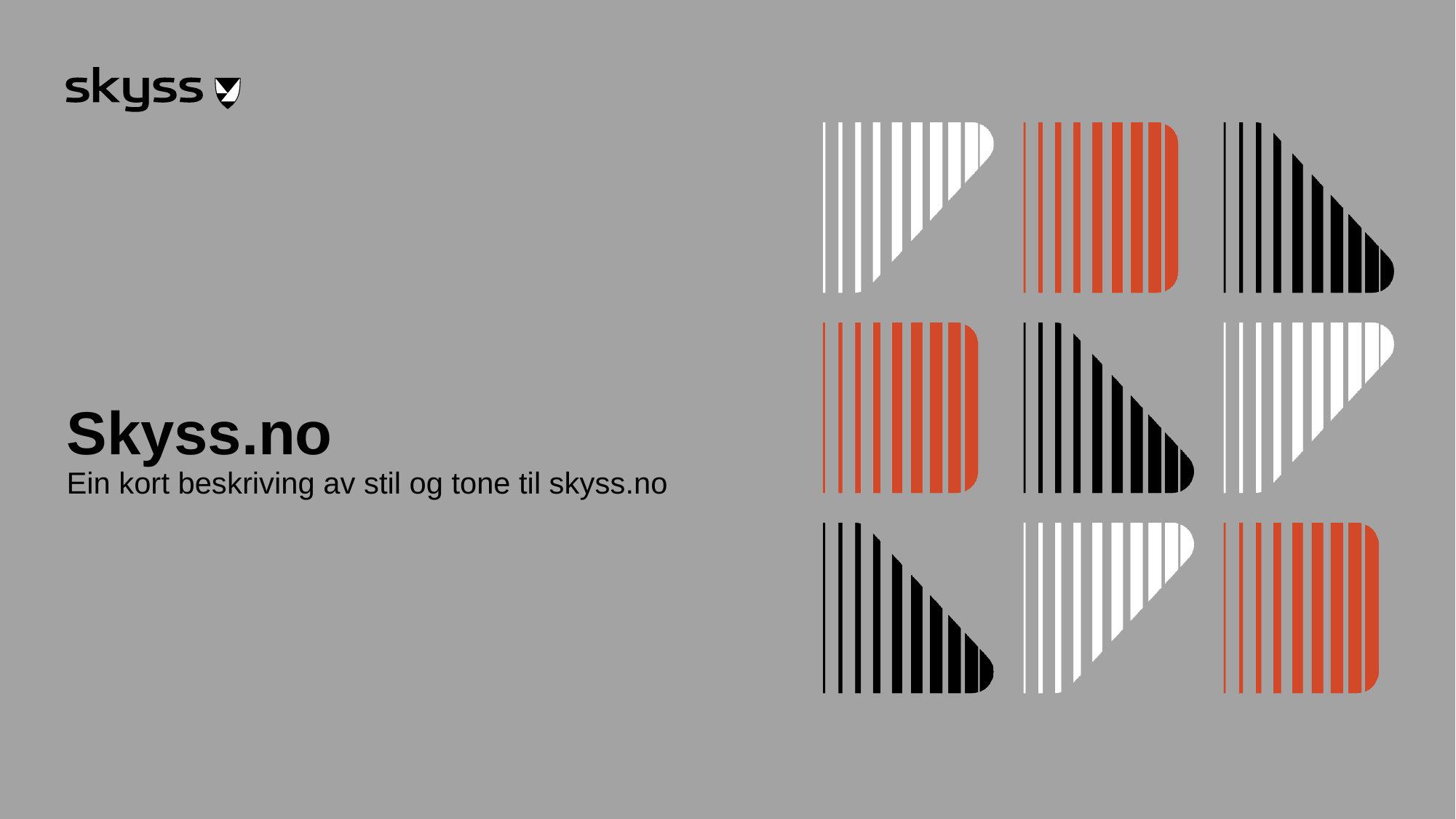

# Skyss.no
Ein kort beskriving av stil og tone til skyss.no